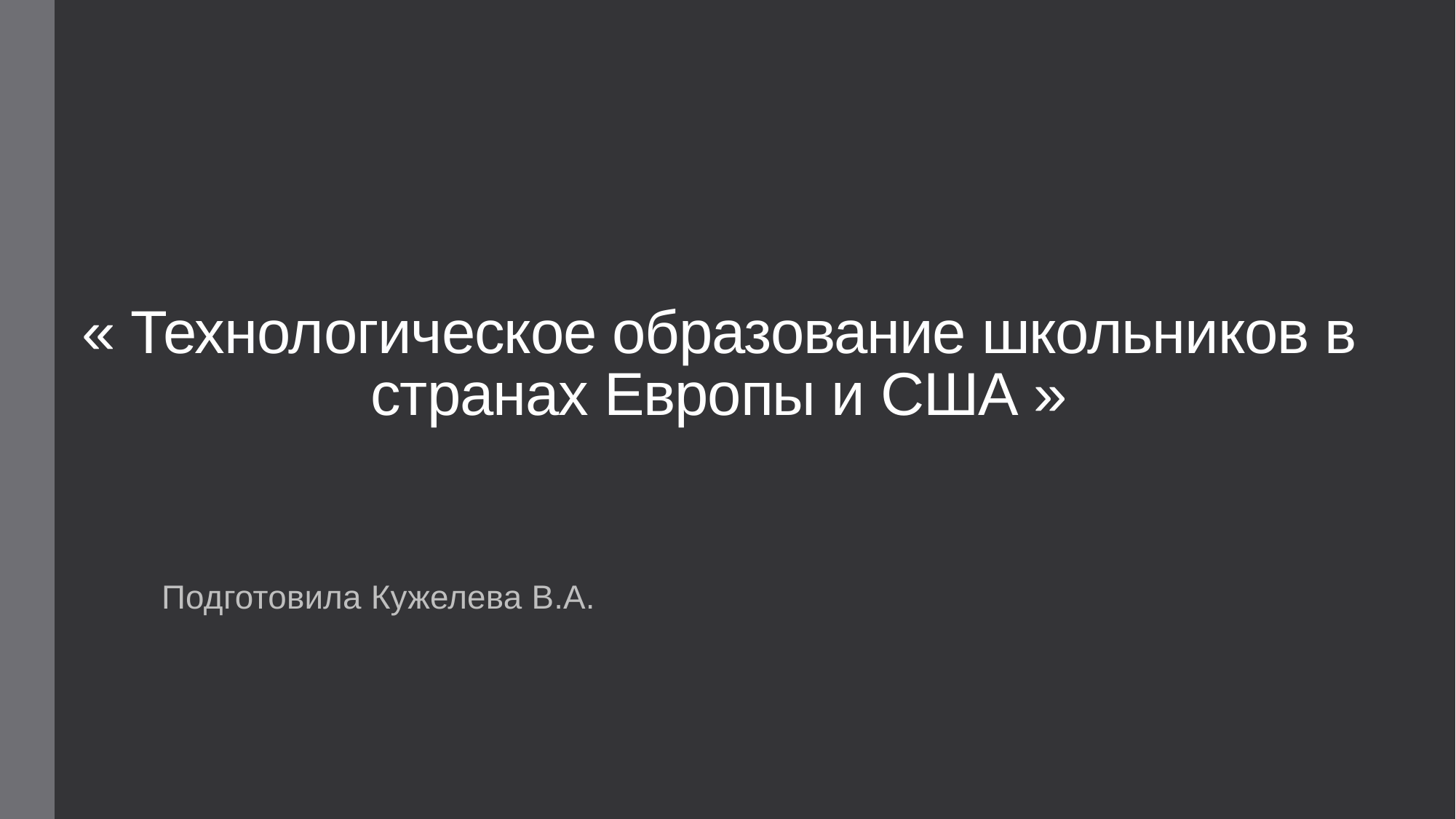

# « Технологическое образование школьников в странах Европы и США »
Подготовила Кужелева В.А.